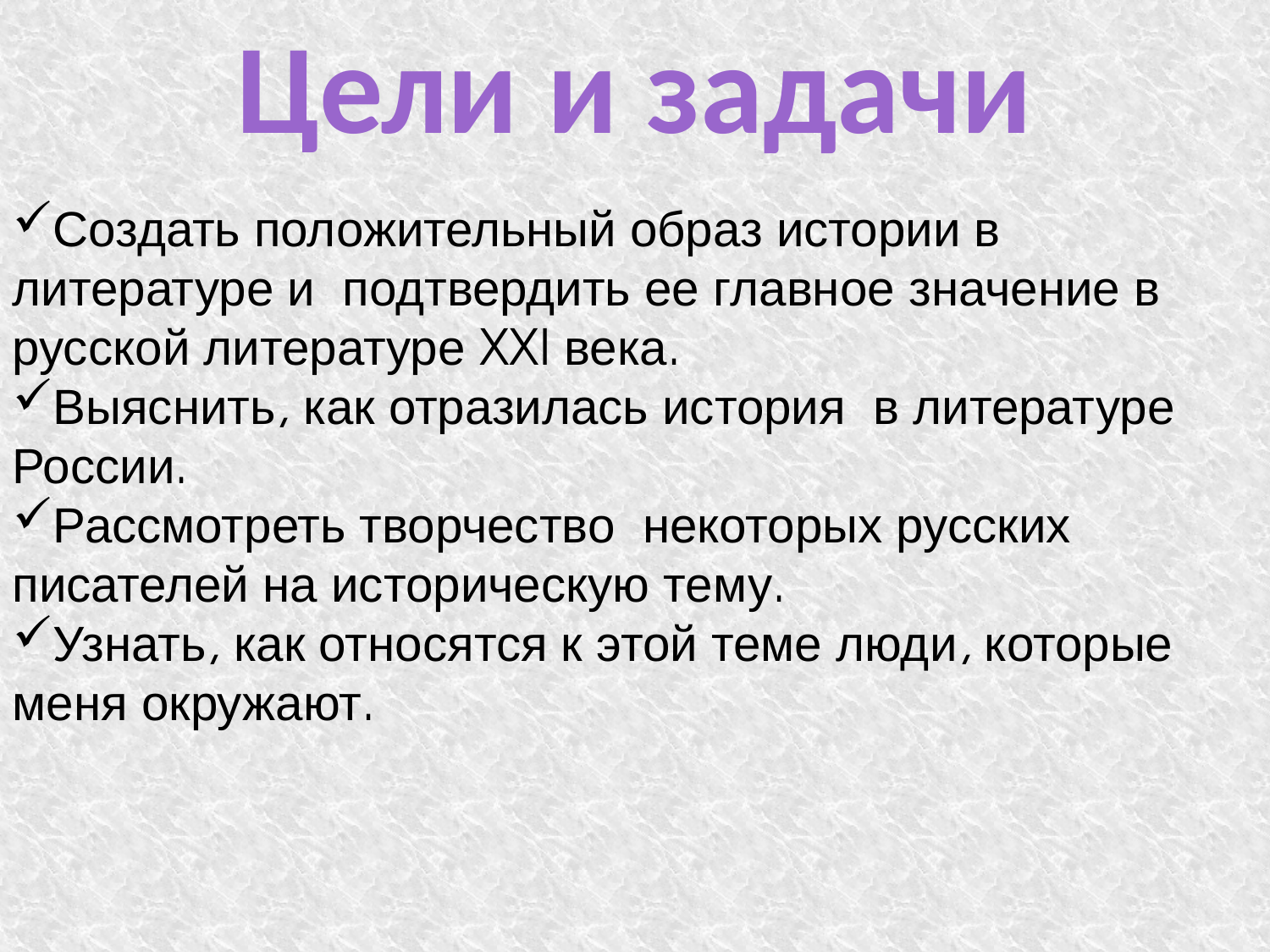

Цели и задачи
Создать положительный образ истории в литературе и  подтвердить ее главное значение в русской литературе XXI века.
Выяснить, как отразилась история  в литературе России.
Рассмотреть творчество  некоторых русских писателей на историческую тему.
Узнать, как относятся к этой теме люди, которые меня окружают.